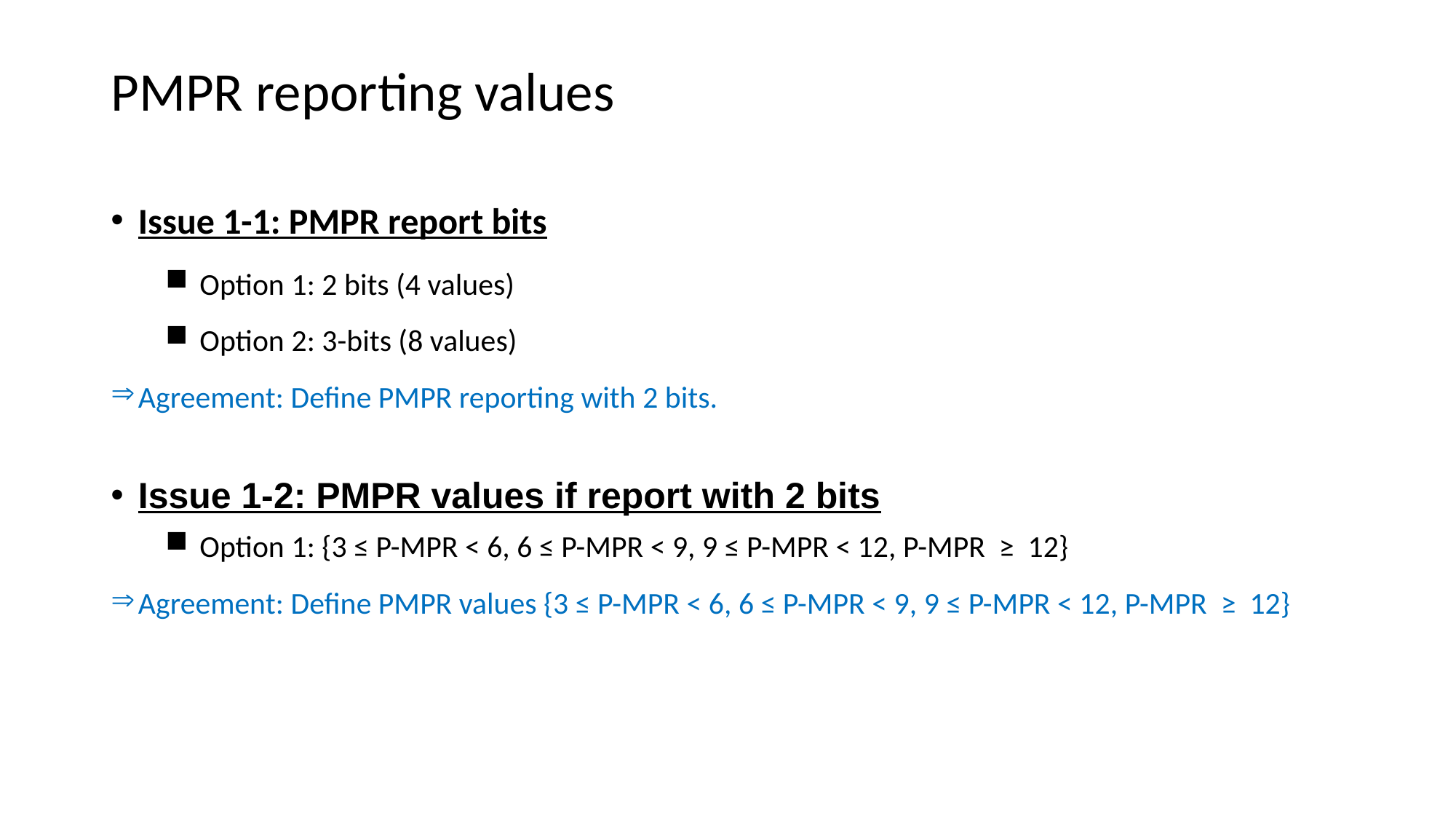

# PMPR reporting values
Issue 1-1: PMPR report bits
Option 1: 2 bits (4 values)
Option 2: 3-bits (8 values)
Agreement: Define PMPR reporting with 2 bits.

Issue 1-2: PMPR values if report with 2 bits
Option 1: {3 ≤ P-MPR < 6, 6 ≤ P-MPR < 9, 9 ≤ P-MPR < 12, P-MPR  ≥  12}
Agreement: Define PMPR values {3 ≤ P-MPR < 6, 6 ≤ P-MPR < 9, 9 ≤ P-MPR < 12, P-MPR  ≥  12}